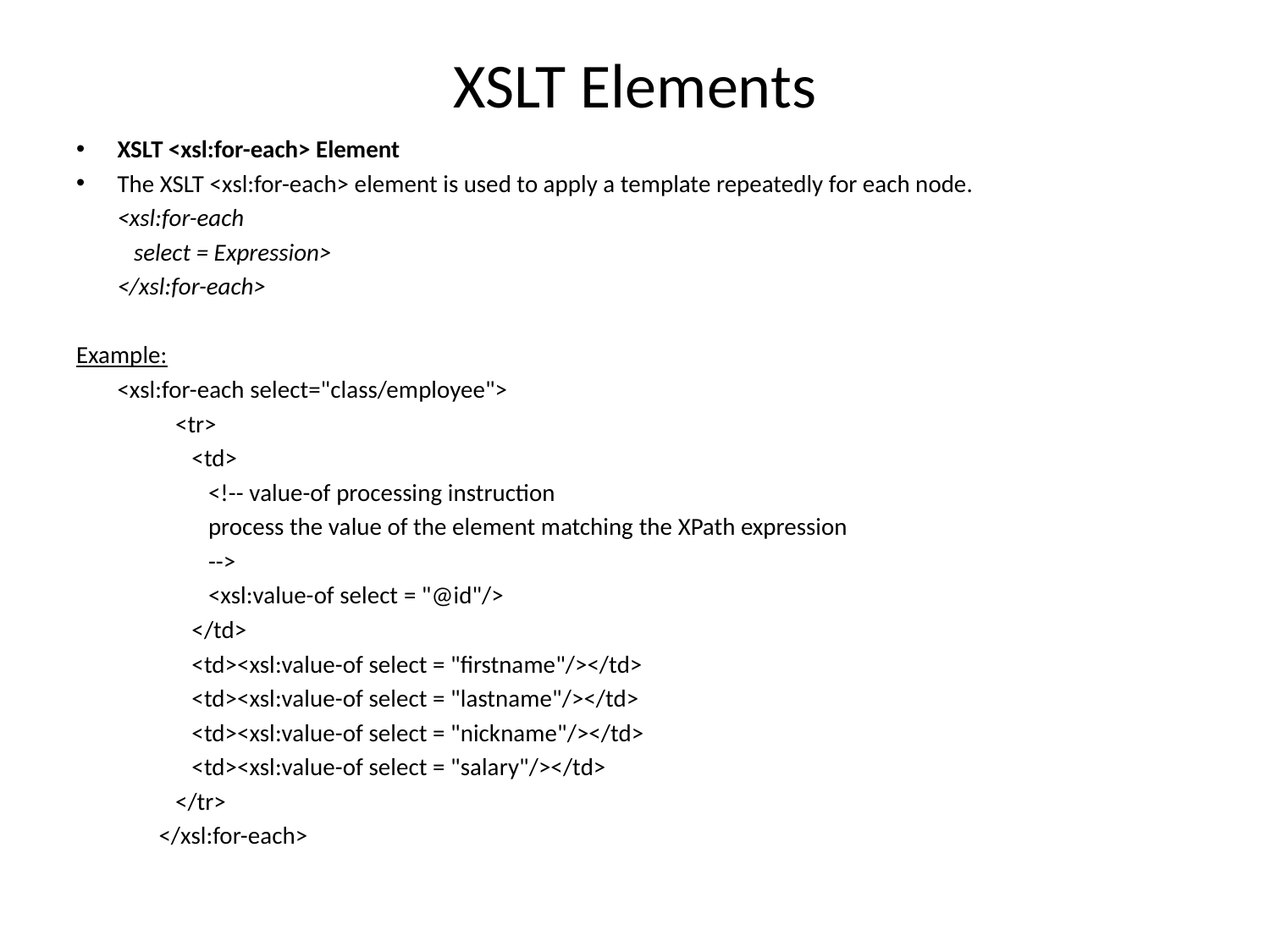

# XSLT Elements
XSLT <xsl:for-each> Element
The XSLT <xsl:for-each> element is used to apply a template repeatedly for each node.
		<xsl:for-each
		   select = Expression>
		</xsl:for-each>

Example:
	<xsl:for-each select="class/employee">
                  <tr>
                     <td>
                        <!-- value-of processing instruction
                        process the value of the element matching the XPath expression
                        -->
                        <xsl:value-of select = "@id"/>
                     </td>
                     <td><xsl:value-of select = "firstname"/></td>
                     <td><xsl:value-of select = "lastname"/></td>
                     <td><xsl:value-of select = "nickname"/></td>
                     <td><xsl:value-of select = "salary"/></td>
                  </tr>
               </xsl:for-each>